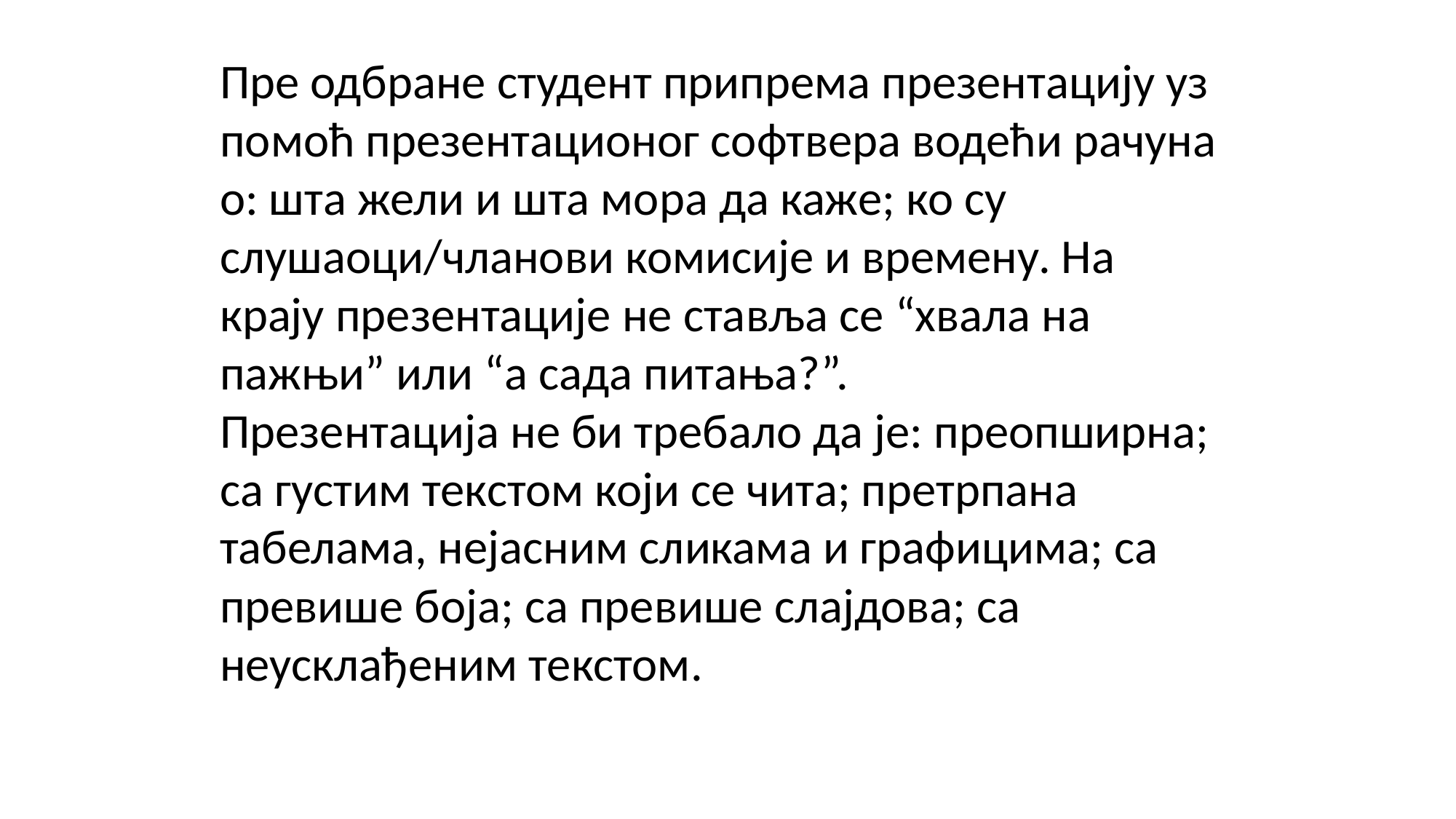

Пре одбране студент припрема презентацију уз помоћ презентационог софтвера водећи рачуна о: шта жели и шта мора да каже; ко су слушаоци/чланови комисије и времену. На крају презентације не ставља се “хвала на пажњи” или “а сада питања?”.
Презентација не би требало да је: преопширна; са густим текстом који се чита; претрпана табелама, нејасним сликама и графицима; са превише боја; са превише слајдова; са неусклађеним текстом.